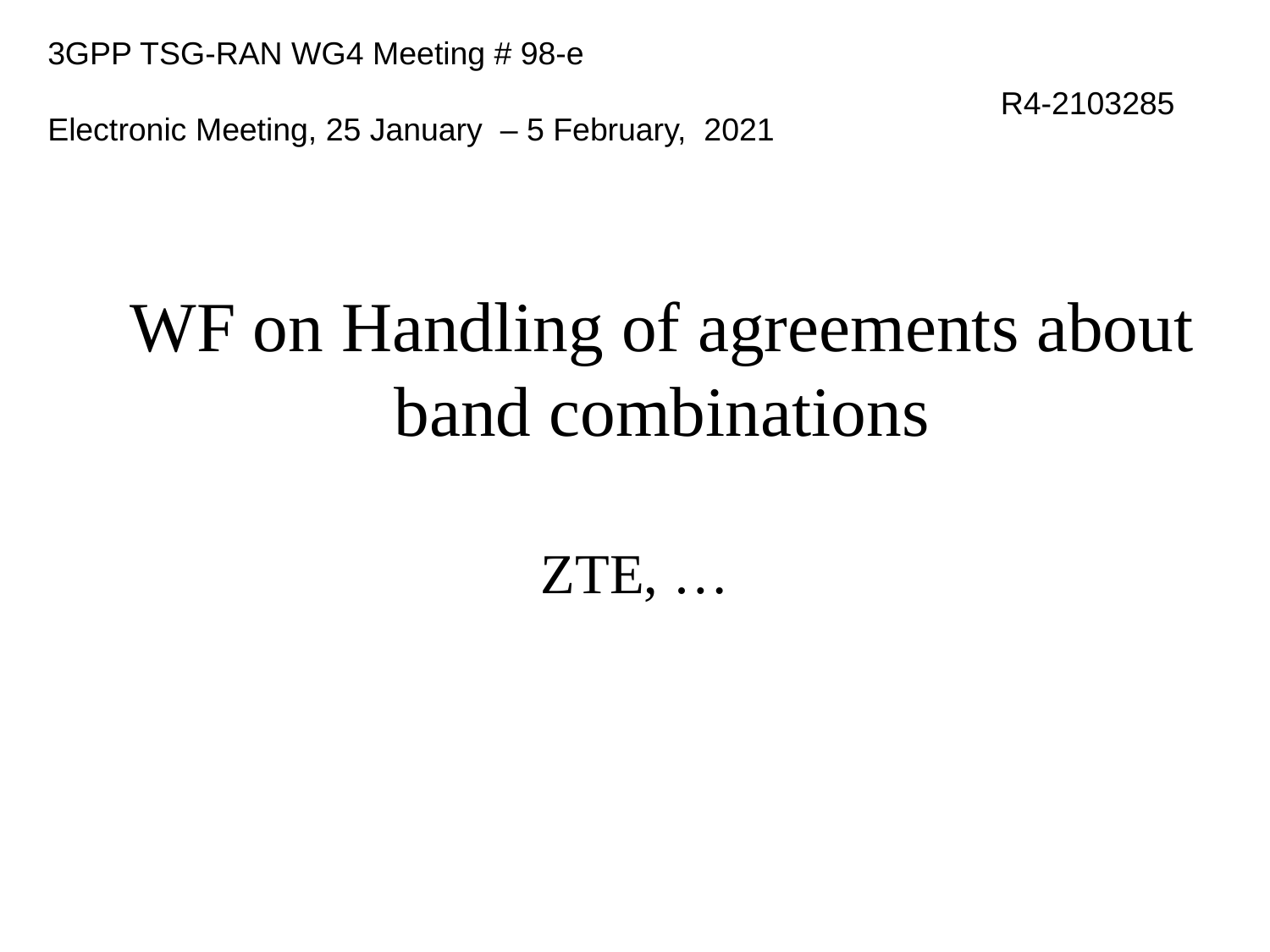

# 3GPP TSG-RAN WG4 Meeting # 98-e Electronic Meeting, 25 January  – 5 February,  2021
        R4-2103285
WF on Handling of agreements about band combinations
ZTE, …